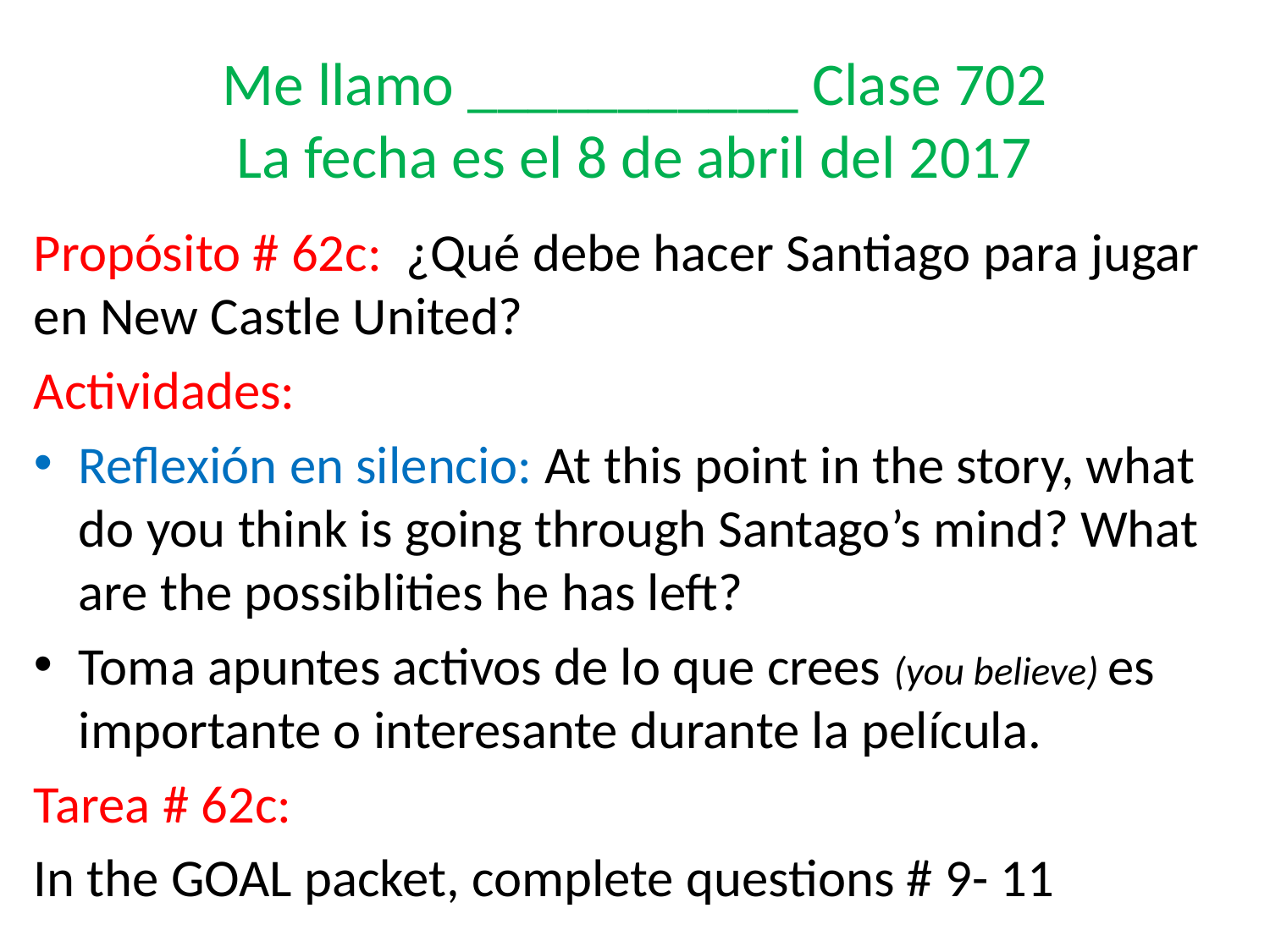

# Me llamo ___________ Clase 702 La fecha es el 8 de abril del 2017
Propósito # 62c:  ¿Qué debe hacer Santiago para jugar en New Castle United?
Actividades:
Reflexión en silencio: At this point in the story, what do you think is going through Santago’s mind? What are the possiblities he has left?
Toma apuntes activos de lo que crees (you believe) es importante o interesante durante la película.
Tarea # 62c:
In the GOAL packet, complete questions # 9- 11